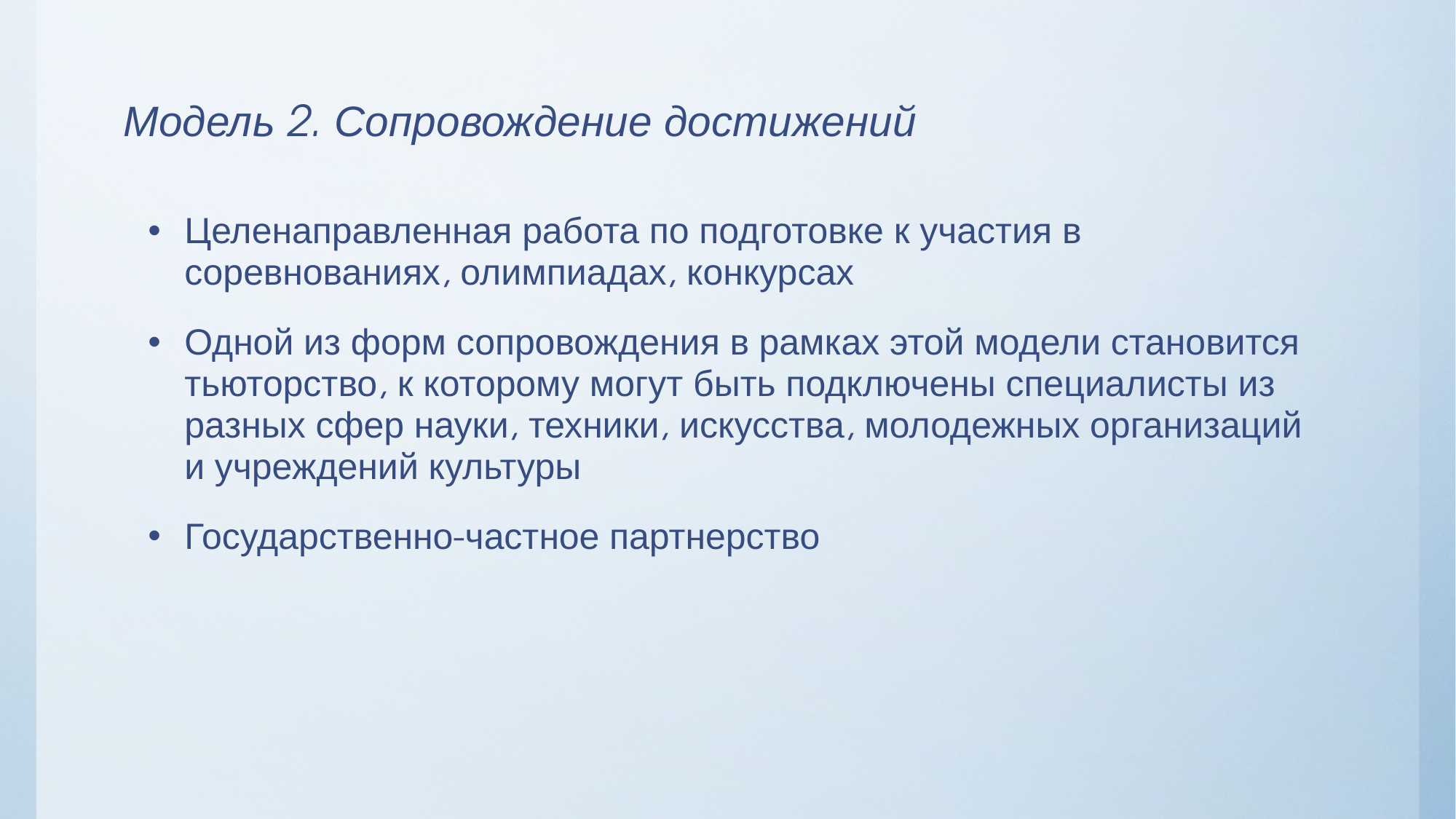

# Модель 2. Сопровождение достижений
Целенаправленная работа по подготовке к участия в соревнованиях, олимпиадах, конкурсах
Одной из форм сопровождения в рамках этой модели становится тьюторство, к которому могут быть подключены специалисты из разных сфер науки, техники, искусства, молодежных организаций и учреждений культуры
Государственно-частное партнерство